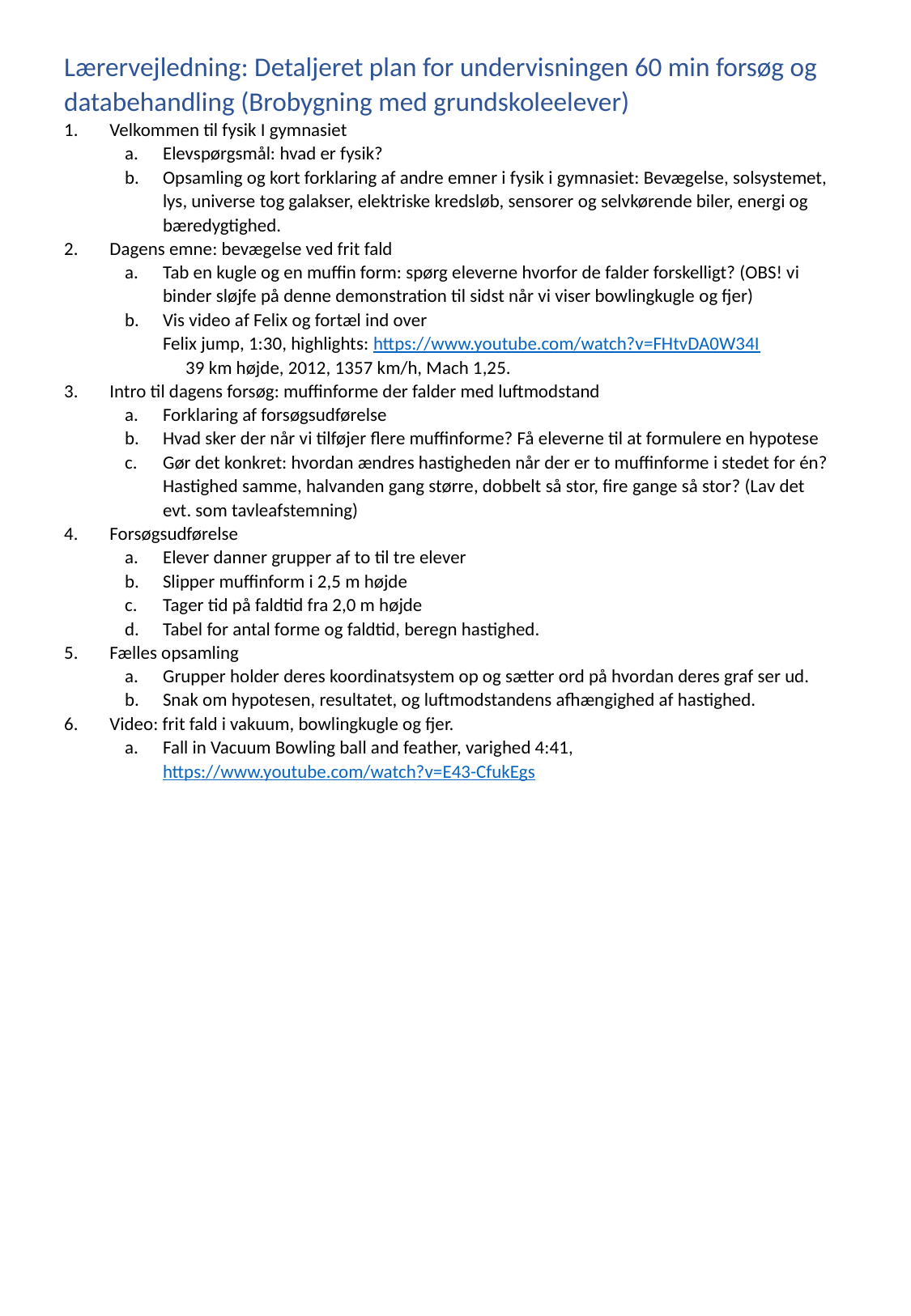

Lærervejledning: Detaljeret plan for undervisningen 60 min forsøg og databehandling (Brobygning med grundskoleelever)
Velkommen til fysik I gymnasiet
Elevspørgsmål: hvad er fysik?
Opsamling og kort forklaring af andre emner i fysik i gymnasiet: Bevægelse, solsystemet, lys, universe tog galakser, elektriske kredsløb, sensorer og selvkørende biler, energi og bæredygtighed.
Dagens emne: bevægelse ved frit fald
Tab en kugle og en muffin form: spørg eleverne hvorfor de falder forskelligt? (OBS! vi binder sløjfe på denne demonstration til sidst når vi viser bowlingkugle og fjer)
Vis video af Felix og fortæl ind over
Felix jump, 1:30, highlights: https://www.youtube.com/watch?v=FHtvDA0W34I
39 km højde, 2012, 1357 km/h, Mach 1,25.
Intro til dagens forsøg: muffinforme der falder med luftmodstand
Forklaring af forsøgsudførelse
Hvad sker der når vi tilføjer flere muffinforme? Få eleverne til at formulere en hypotese
Gør det konkret: hvordan ændres hastigheden når der er to muffinforme i stedet for én? Hastighed samme, halvanden gang større, dobbelt så stor, fire gange så stor? (Lav det evt. som tavleafstemning)
Forsøgsudførelse
Elever danner grupper af to til tre elever
Slipper muffinform i 2,5 m højde
Tager tid på faldtid fra 2,0 m højde
Tabel for antal forme og faldtid, beregn hastighed.
Fælles opsamling
Grupper holder deres koordinatsystem op og sætter ord på hvordan deres graf ser ud.
Snak om hypotesen, resultatet, og luftmodstandens afhængighed af hastighed.
Video: frit fald i vakuum, bowlingkugle og fjer.
Fall in Vacuum Bowling ball and feather, varighed 4:41, https://www.youtube.com/watch?v=E43-CfukEgs